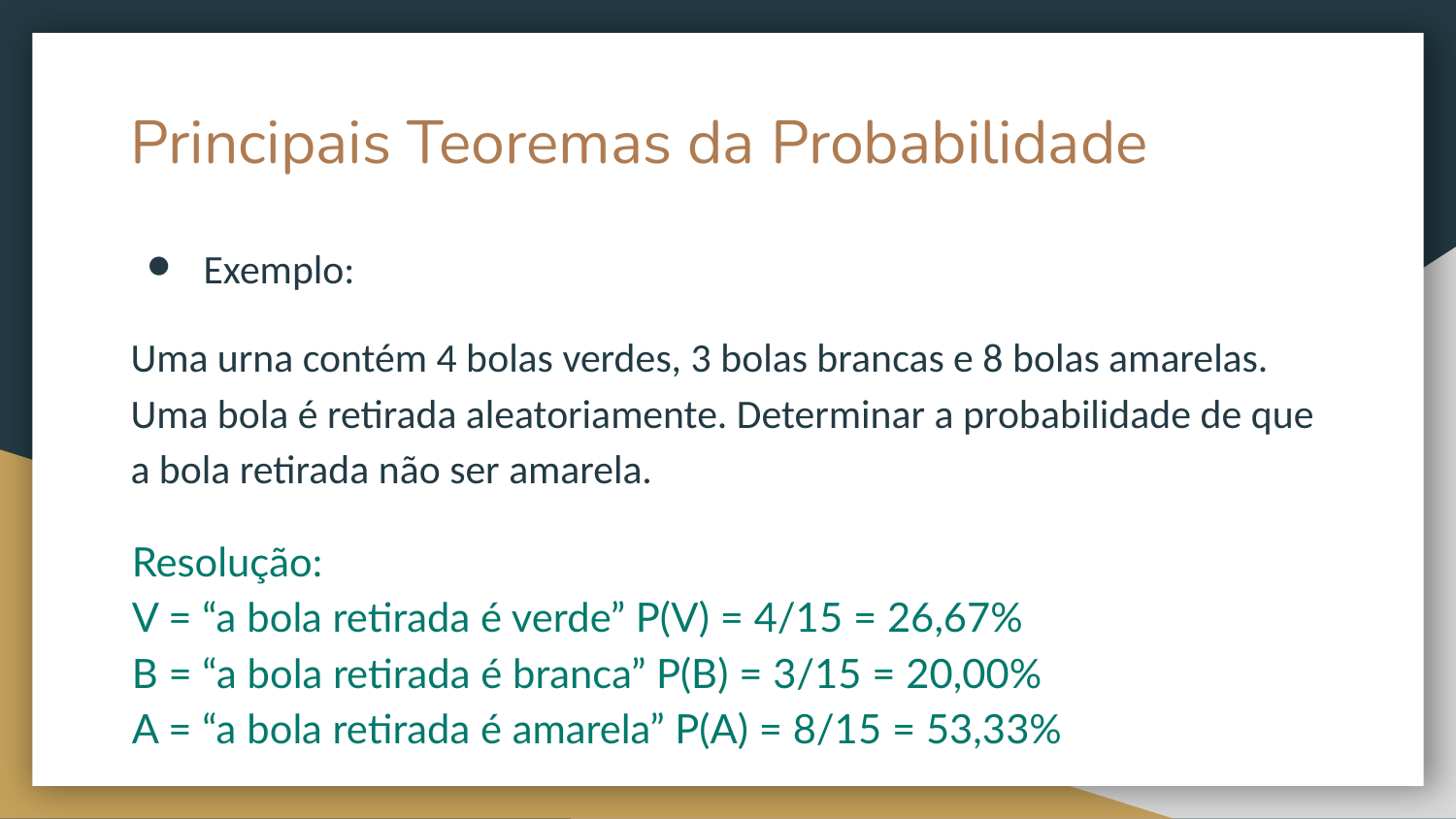

# Principais Teoremas da Probabilidade
Exemplo:
Uma urna contém 4 bolas verdes, 3 bolas brancas e 8 bolas amarelas.
Uma bola é retirada aleatoriamente. Determinar a probabilidade de que
a bola retirada não ser amarela.

Resolução:
V = “a bola retirada é verde” P(V) = 4/15 = 26,67%
B = “a bola retirada é branca” P(B) = 3/15 = 20,00%
A = “a bola retirada é amarela” P(A) = 8/15 = 53,33%